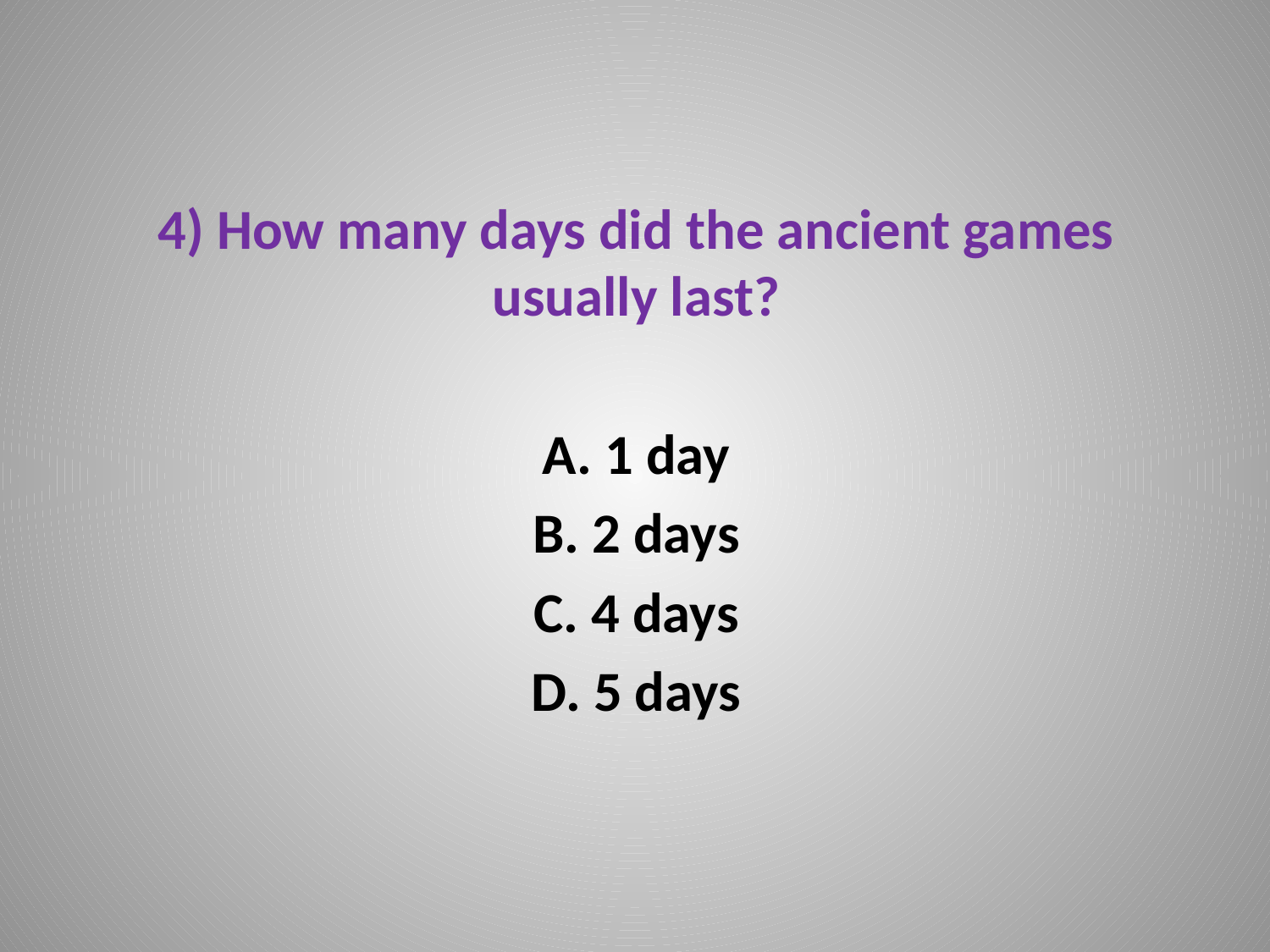

4) How many days did the ancient games usually last?

A. 1 day
B. 2 days
C. 4 days
D. 5 days